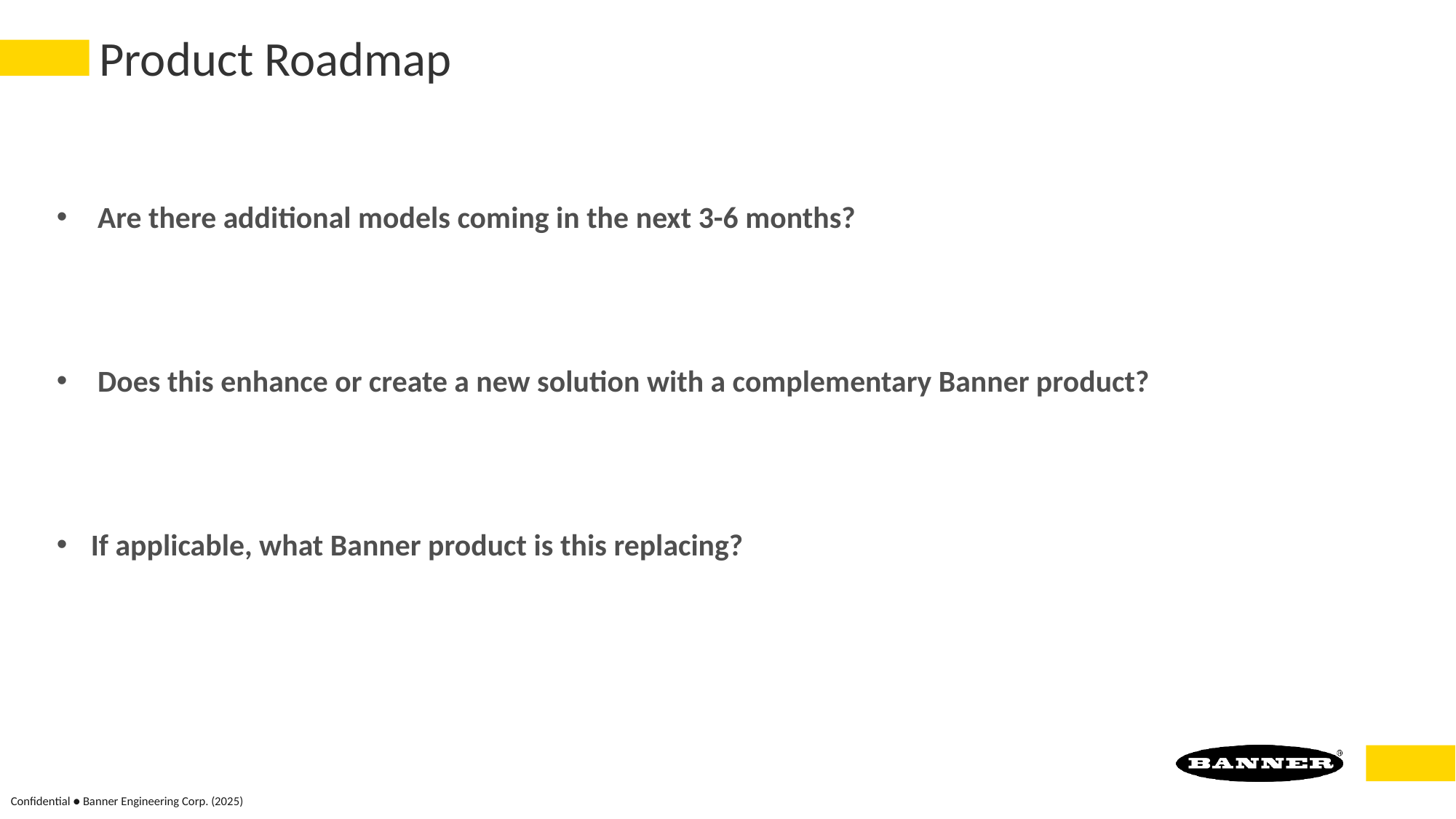

# Product Roadmap
Are there additional models coming in the next 3-6 months?

Does this enhance or create a new solution with a complementary Banner product?

If applicable, what Banner product is this replacing?